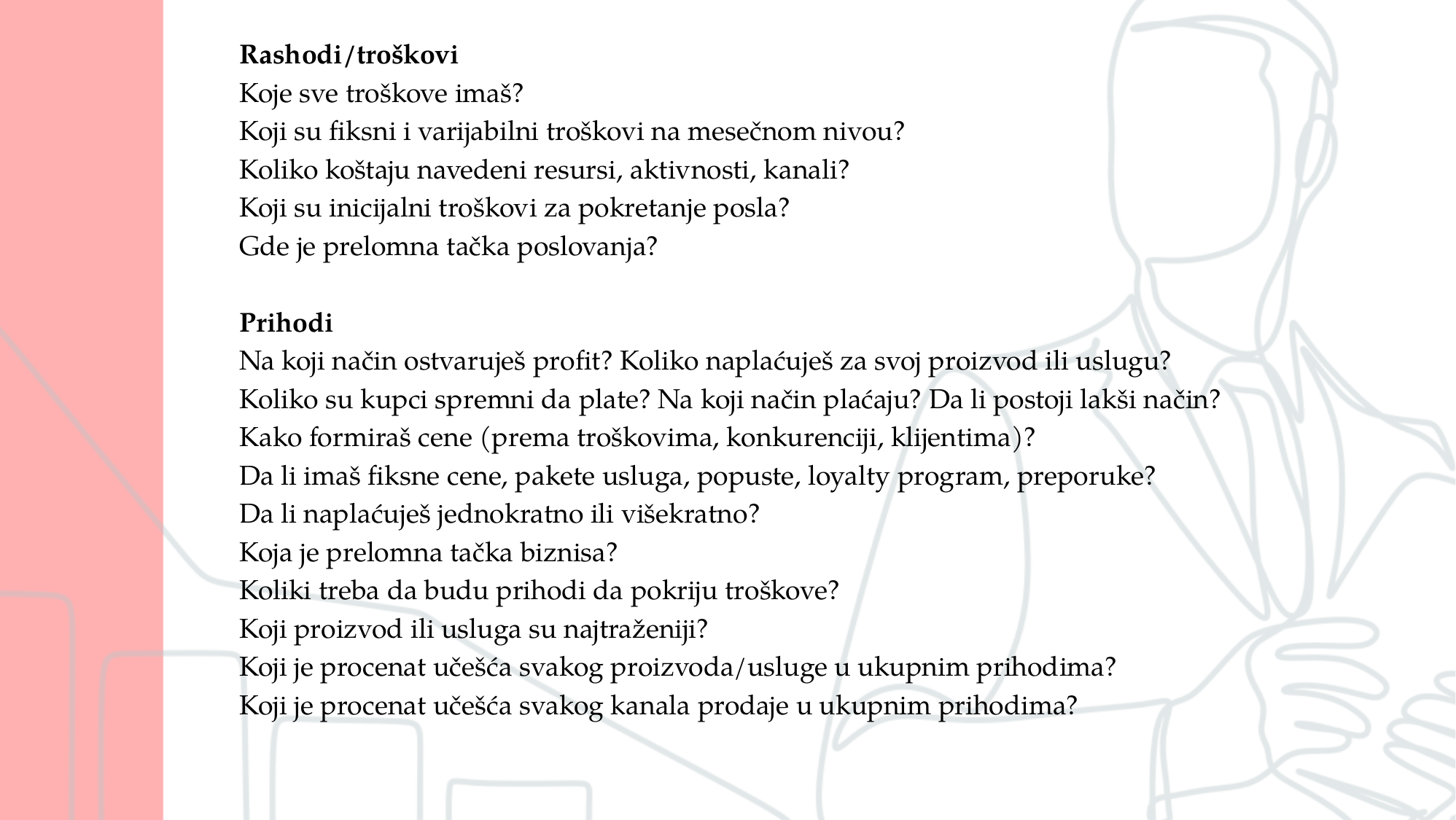

Rashodi/troškovi
Koje sve troškove imaš?
Koji su fiksni i varijabilni troškovi na mesečnom nivou?
Koliko koštaju navedeni resursi, aktivnosti, kanali?
Koji su inicijalni troškovi za pokretanje posla?
Gde je prelomna tačka poslovanja?

Prihodi
Na koji način ostvaruješ profit? Koliko naplaćuješ za svoj proizvod ili uslugu?
Koliko su kupci spremni da plate? Na koji način plaćaju? Da li postoji lakši način?
Kako formiraš cene (prema troškovima, konkurenciji, klijentima)?
Da li imaš fiksne cene, pakete usluga, popuste, loyalty program, preporuke?
Da li naplaćuješ jednokratno ili višekratno?
Koja je prelomna tačka biznisa?
Koliki treba da budu prihodi da pokriju troškove?
Koji proizvod ili usluga su najtraženiji?
Koji je procenat učešća svakog proizvoda/usluge u ukupnim prihodima?
Koji je procenat učešća svakog kanala prodaje u ukupnim prihodima?